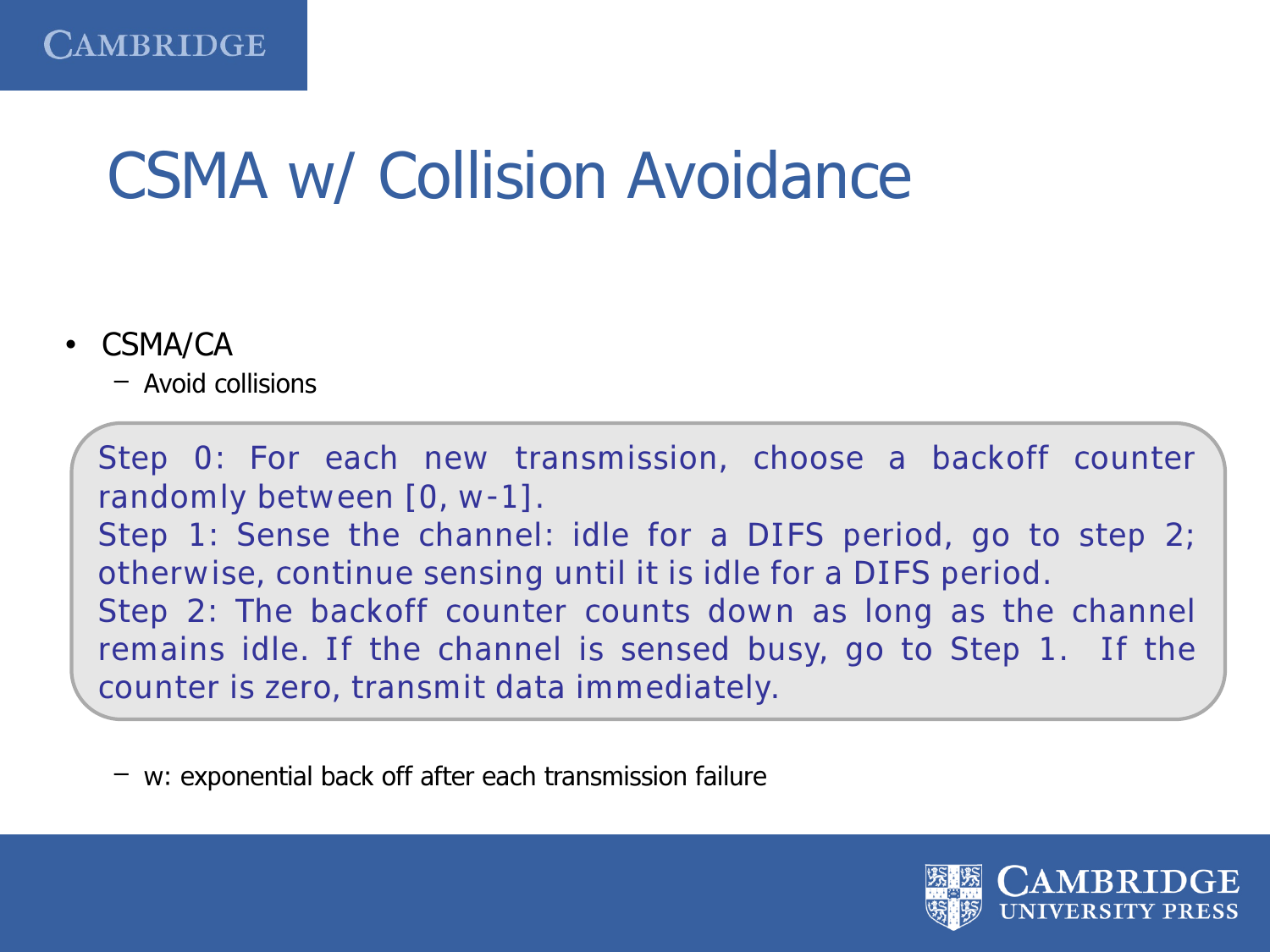

# CSMA w/ Collision Avoidance
CSMA/CA
Avoid collisions

w: exponential back off after each transmission failure

Step 0: For each new transmission, choose a backoff counter randomly between [0, w-1].
Step 1: Sense the channel: idle for a DIFS period, go to step 2; otherwise, continue sensing until it is idle for a DIFS period.
Step 2: The backoff counter counts down as long as the channel remains idle. If the channel is sensed busy, go to Step 1.  If the counter is zero, transmit data immediately.